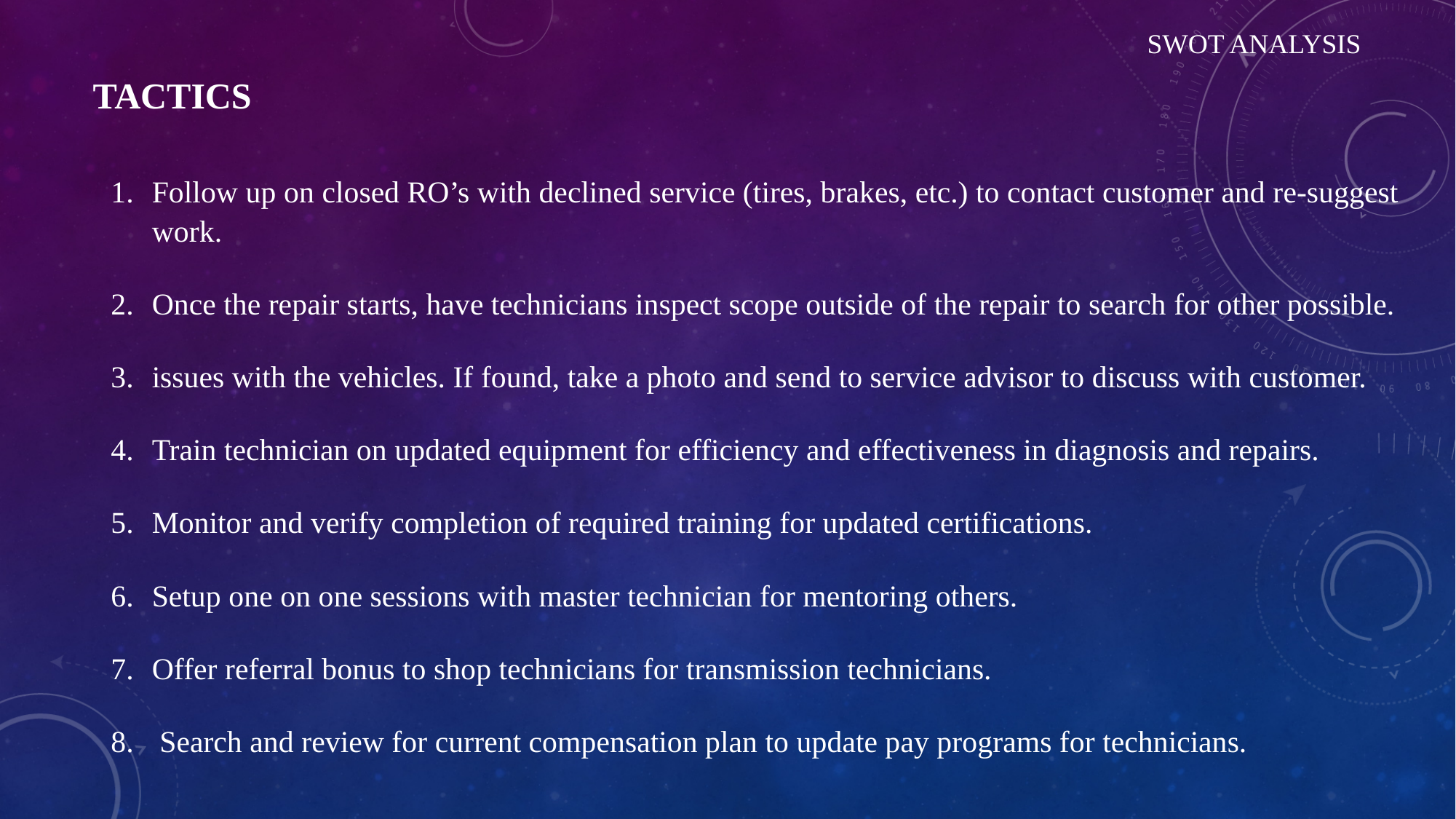

# TACTICS
SWOT ANALYSIS
Follow up on closed RO’s with declined service (tires, brakes, etc.) to contact customer and re-suggest work.
Once the repair starts, have technicians inspect scope outside of the repair to search for other possible.
issues with the vehicles. If found, take a photo and send to service advisor to discuss with customer.
Train technician on updated equipment for efficiency and effectiveness in diagnosis and repairs.
Monitor and verify completion of required training for updated certifications.
Setup one on one sessions with master technician for mentoring others.
Offer referral bonus to shop technicians for transmission technicians.
 Search and review for current compensation plan to update pay programs for technicians.